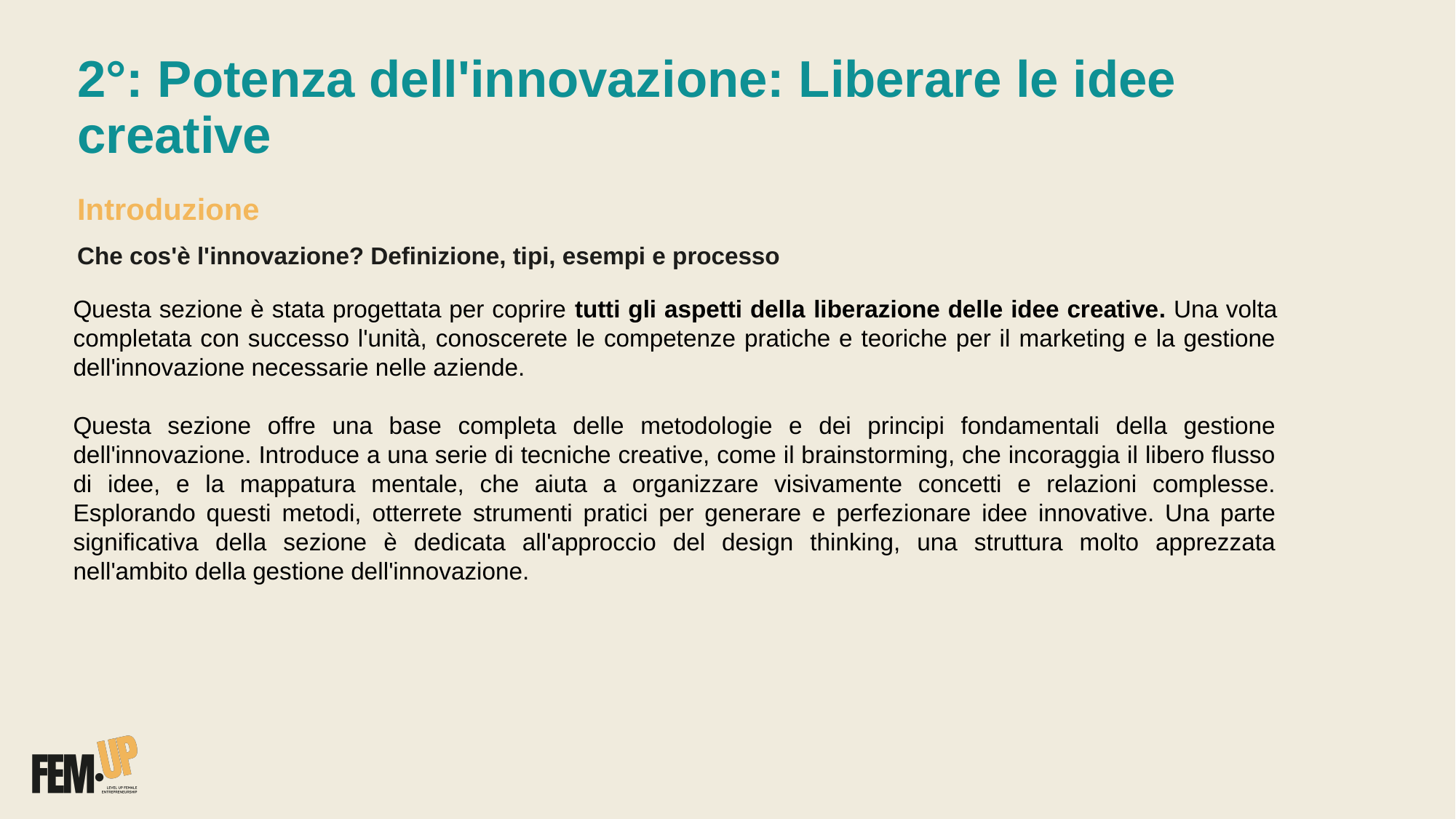

# 2°: Potenza dell'innovazione: Liberare le idee creative
Introduzione
Che cos'è l'innovazione? Definizione, tipi, esempi e processo
Questa sezione è stata progettata per coprire tutti gli aspetti della liberazione delle idee creative. Una volta completata con successo l'unità, conoscerete le competenze pratiche e teoriche per il marketing e la gestione dell'innovazione necessarie nelle aziende.

Questa sezione offre una base completa delle metodologie e dei principi fondamentali della gestione dell'innovazione. Introduce a una serie di tecniche creative, come il brainstorming, che incoraggia il libero flusso di idee, e la mappatura mentale, che aiuta a organizzare visivamente concetti e relazioni complesse. Esplorando questi metodi, otterrete strumenti pratici per generare e perfezionare idee innovative. Una parte significativa della sezione è dedicata all'approccio del design thinking, una struttura molto apprezzata nell'ambito della gestione dell'innovazione.